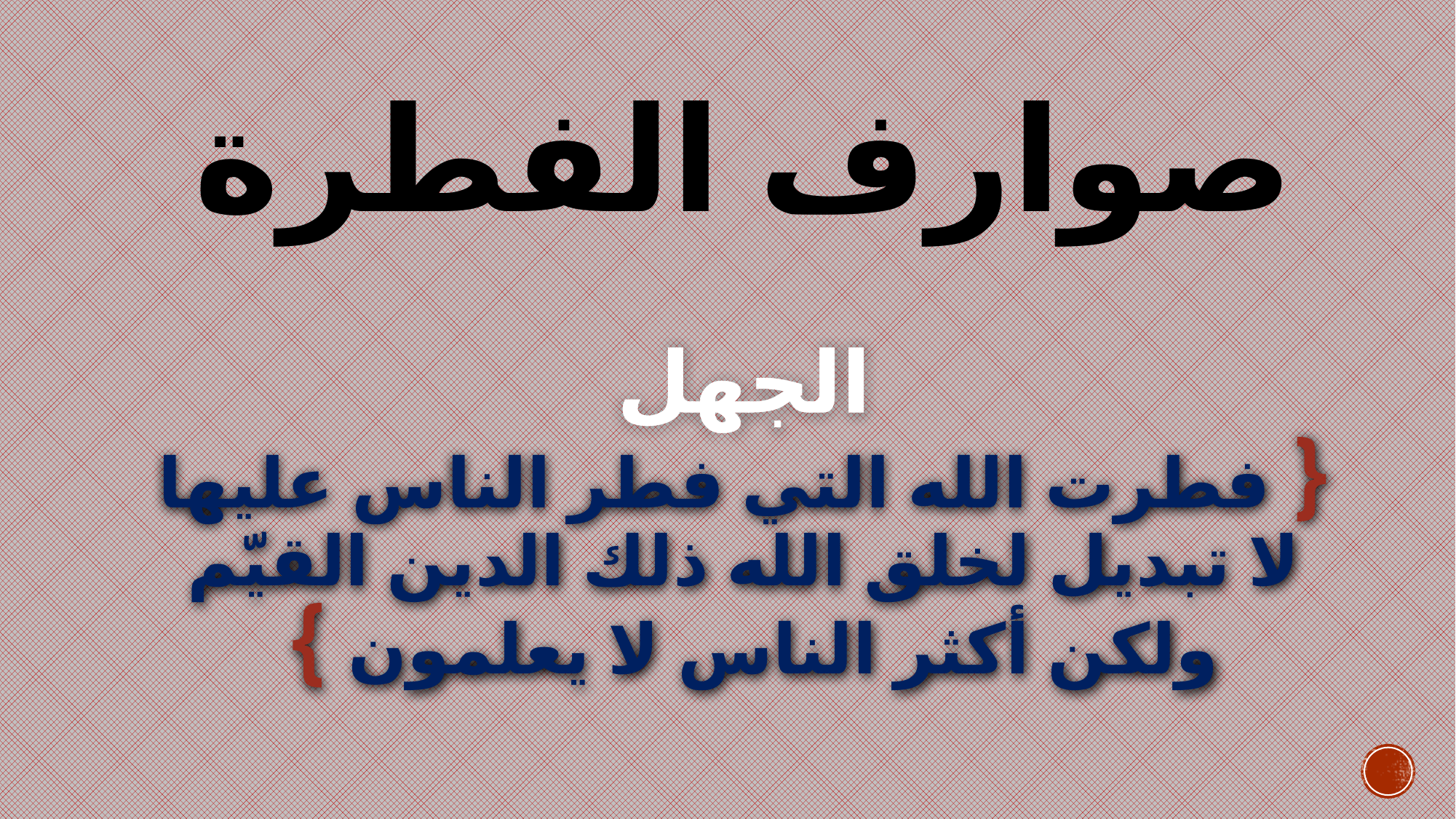

# صوارف الفطرة

الجهل
{ فطرت الله التي فطر الناس عليها لا تبديل لخلق الله ذلك الدين القيّم ولكن أكثر الناس لا يعلمون }